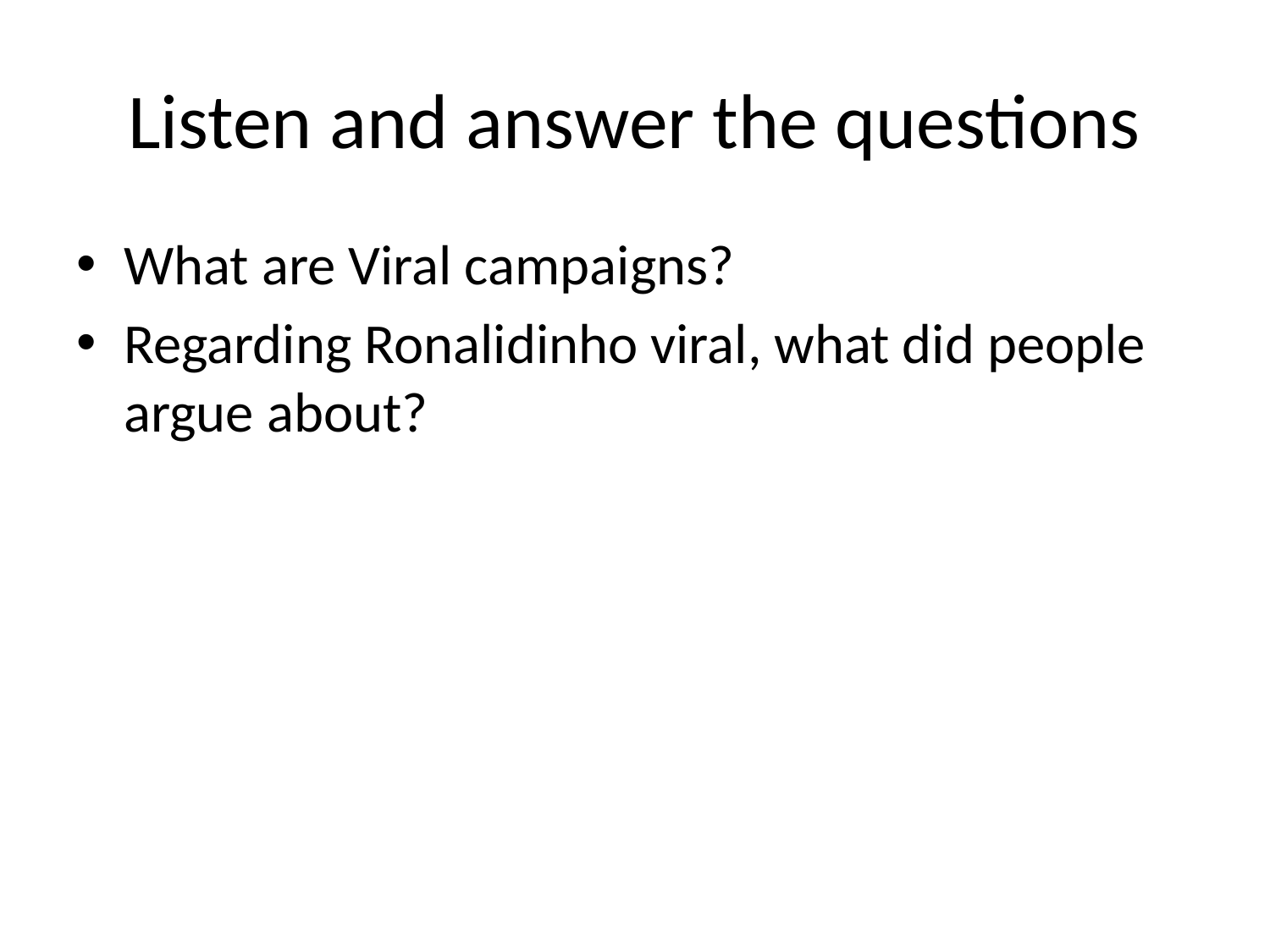

# Listen and answer the questions
What are Viral campaigns?
Regarding Ronalidinho viral, what did people argue about?